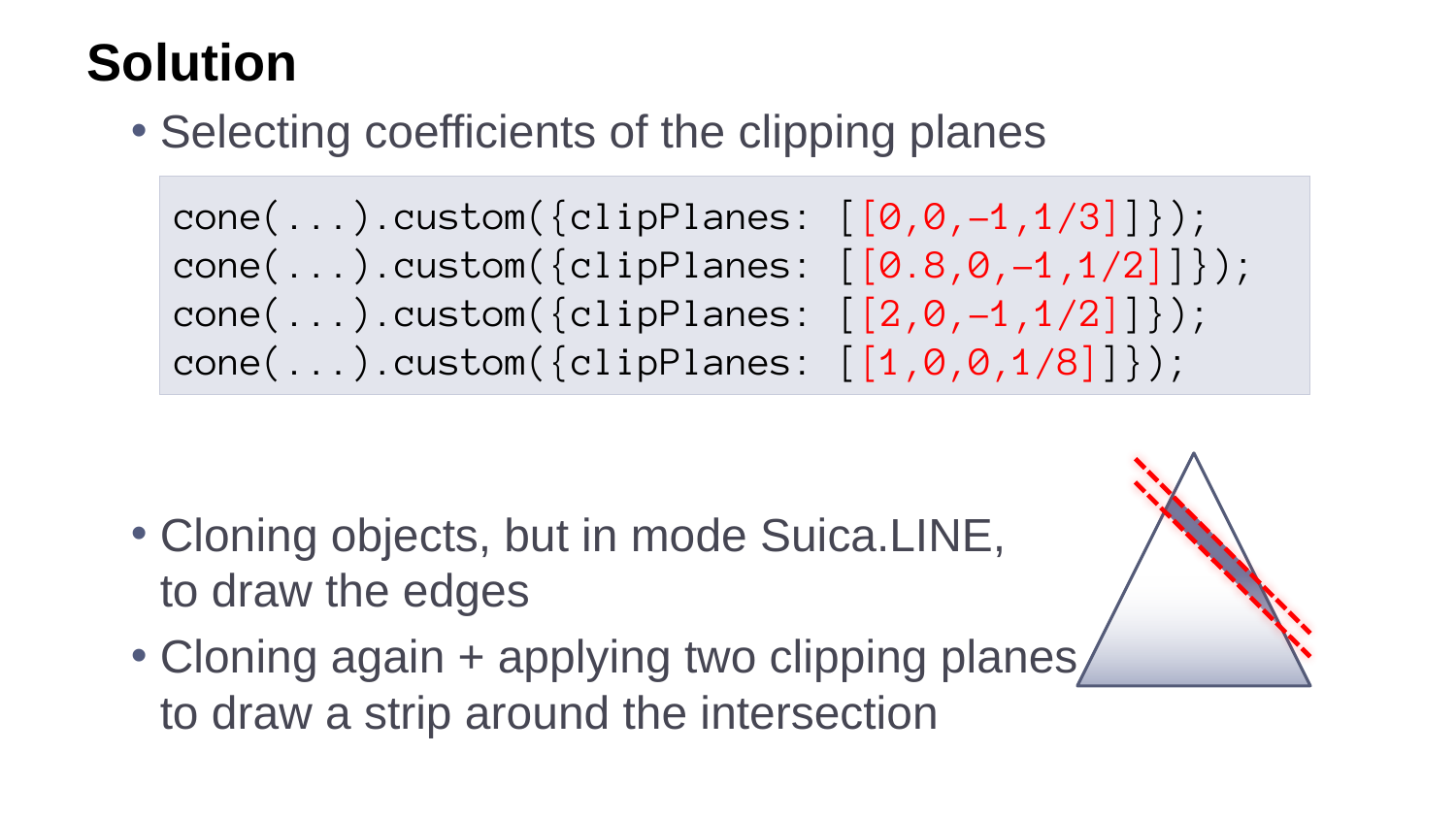

Solution
Selecting coefficients of the clipping planes

Cloning objects, but in mode Suica.LINE,
to draw the edges
Cloning again + applying two clipping planes
to draw a strip around the intersection
cone(...).custom({clipPlanes: [[0,0,-1,1/3]]});
cone(...).custom({clipPlanes: [[0.8,0,-1,1/2]]});
cone(...).custom({clipPlanes: [[2,0,-1,1/2]]});
cone(...).custom({clipPlanes: [[1,0,0,1/8]]});